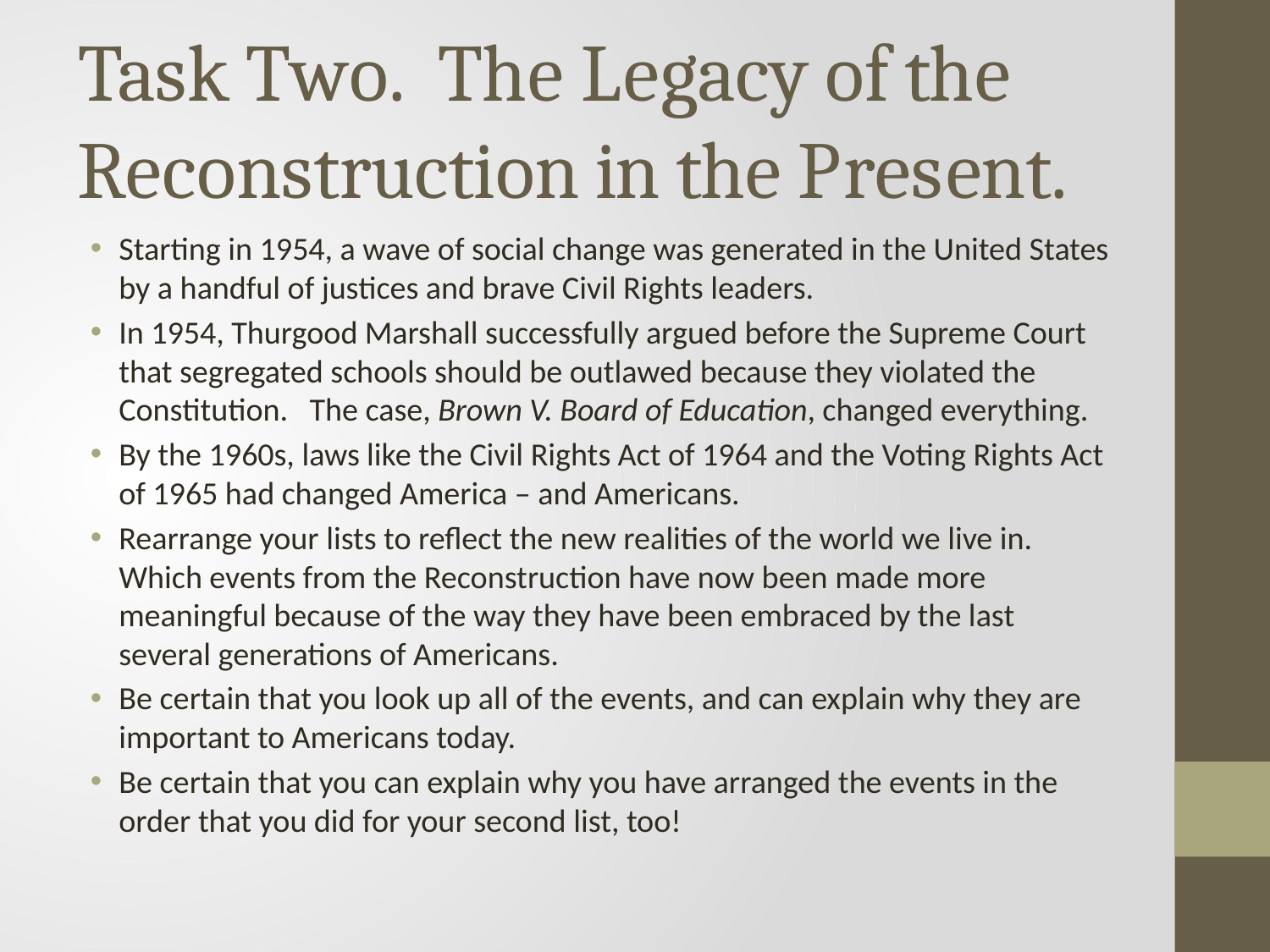

# Task Two.  The Legacy of the Reconstruction in the Present.
Starting in 1954, a wave of social change was generated in the United States by a handful of justices and brave Civil Rights leaders.
In 1954, Thurgood Marshall successfully argued before the Supreme Court that segregated schools should be outlawed because they violated the Constitution.   The case, Brown V. Board of Education, changed everything.
By the 1960s, laws like the Civil Rights Act of 1964 and the Voting Rights Act of 1965 had changed America – and Americans.
Rearrange your lists to reflect the new realities of the world we live in.  Which events from the Reconstruction have now been made more meaningful because of the way they have been embraced by the last several generations of Americans.
Be certain that you look up all of the events, and can explain why they are important to Americans today.
Be certain that you can explain why you have arranged the events in the order that you did for your second list, too!